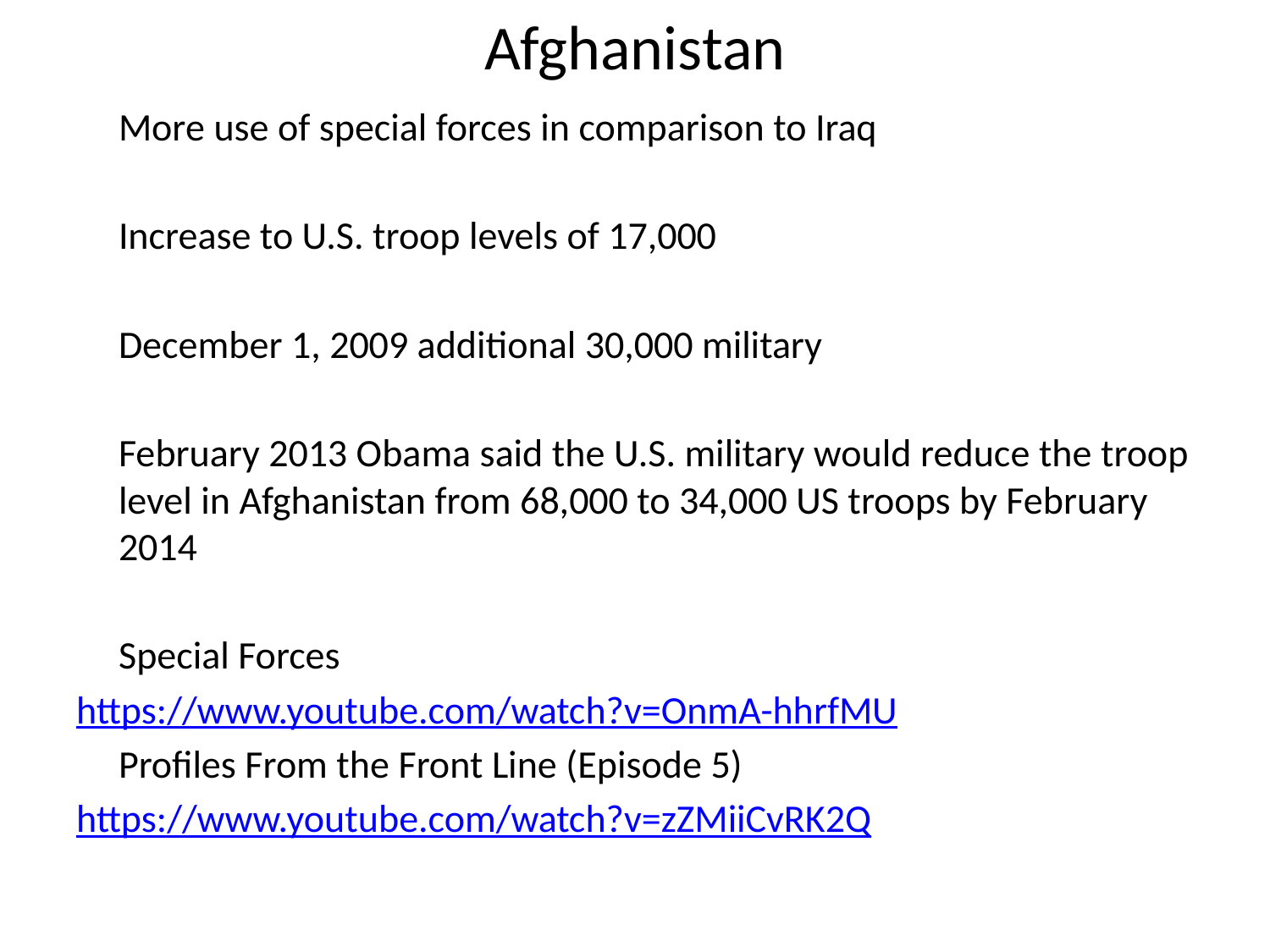

# Afghanistan
	More use of special forces in comparison to Iraq

	Increase to U.S. troop levels of 17,000

	December 1, 2009 additional 30,000 military

	February 2013 Obama said the U.S. military would reduce the troop level in Afghanistan from 68,000 to 34,000 US troops by February 2014

	Special Forces
https://www.youtube.com/watch?v=OnmA-hhrfMU
	Profiles From the Front Line (Episode 5)
https://www.youtube.com/watch?v=zZMiiCvRK2Q